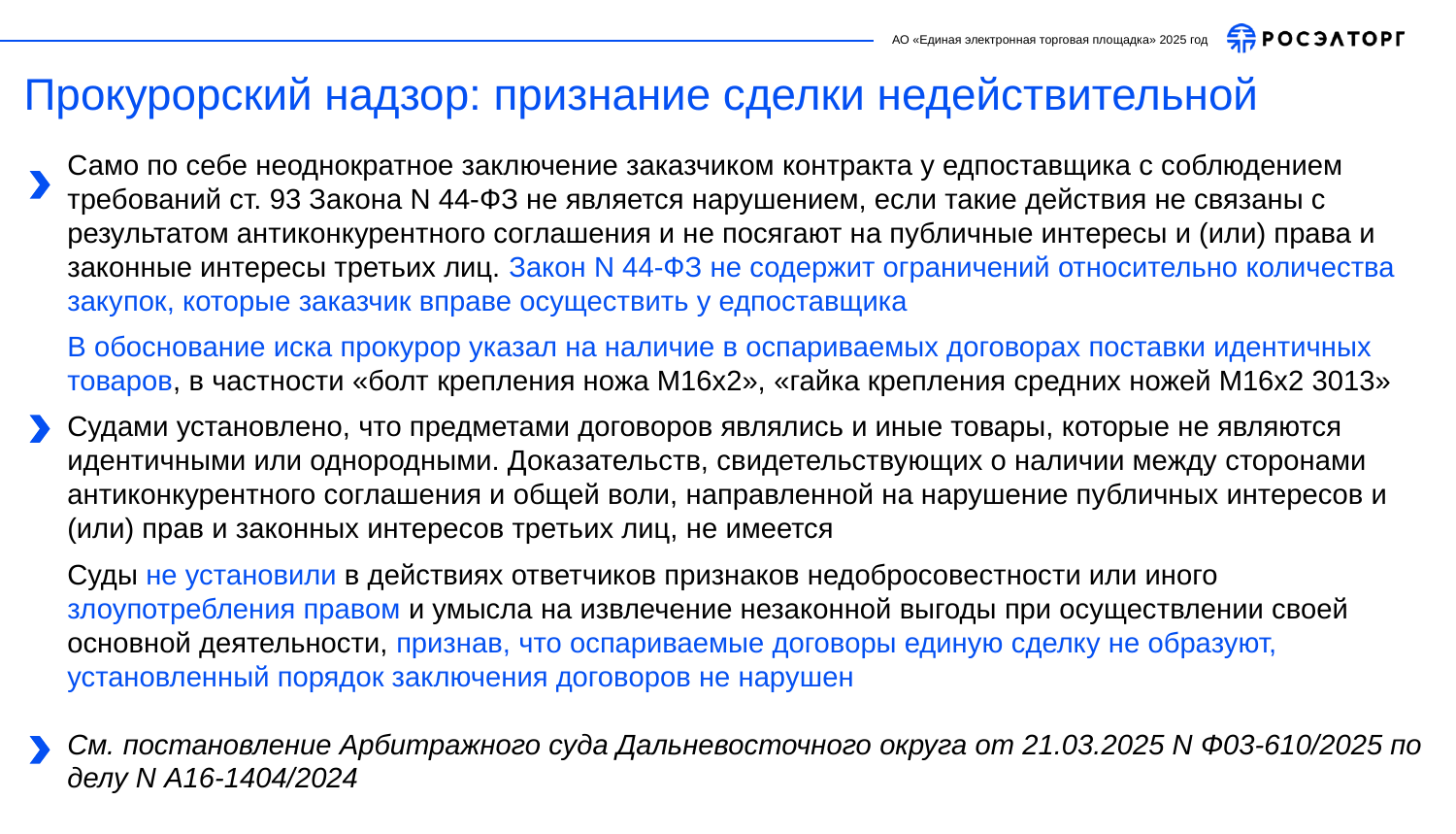

Прокурорский надзор: признание сделки недействительной
Само по себе неоднократное заключение заказчиком контракта у едпоставщика с соблюдением требований ст. 93 Закона N 44-ФЗ не является нарушением, если такие действия не связаны с результатом антиконкурентного соглашения и не посягают на публичные интересы и (или) права и законные интересы третьих лиц. Закон N 44-ФЗ не содержит ограничений относительно количества закупок, которые заказчик вправе осуществить у едпоставщика

В обоснование иска прокурор указал на наличие в оспариваемых договорах поставки идентичных товаров, в частности «болт крепления ножа М16х2», «гайка крепления средних ножей М16х2 3013»

Судами установлено, что предметами договоров являлись и иные товары, которые не являются идентичными или однородными. Доказательств, свидетельствующих о наличии между сторонами антиконкурентного соглашения и общей воли, направленной на нарушение публичных интересов и (или) прав и законных интересов третьих лиц, не имеется

Суды не установили в действиях ответчиков признаков недобросовестности или иного злоупотребления правом и умысла на извлечение незаконной выгоды при осуществлении своей основной деятельности, признав, что оспариваемые договоры единую сделку не образуют, установленный порядок заключения договоров не нарушен

См. постановление Арбитражного суда Дальневосточного округа от 21.03.2025 N Ф03-610/2025 по делу N А16-1404/2024